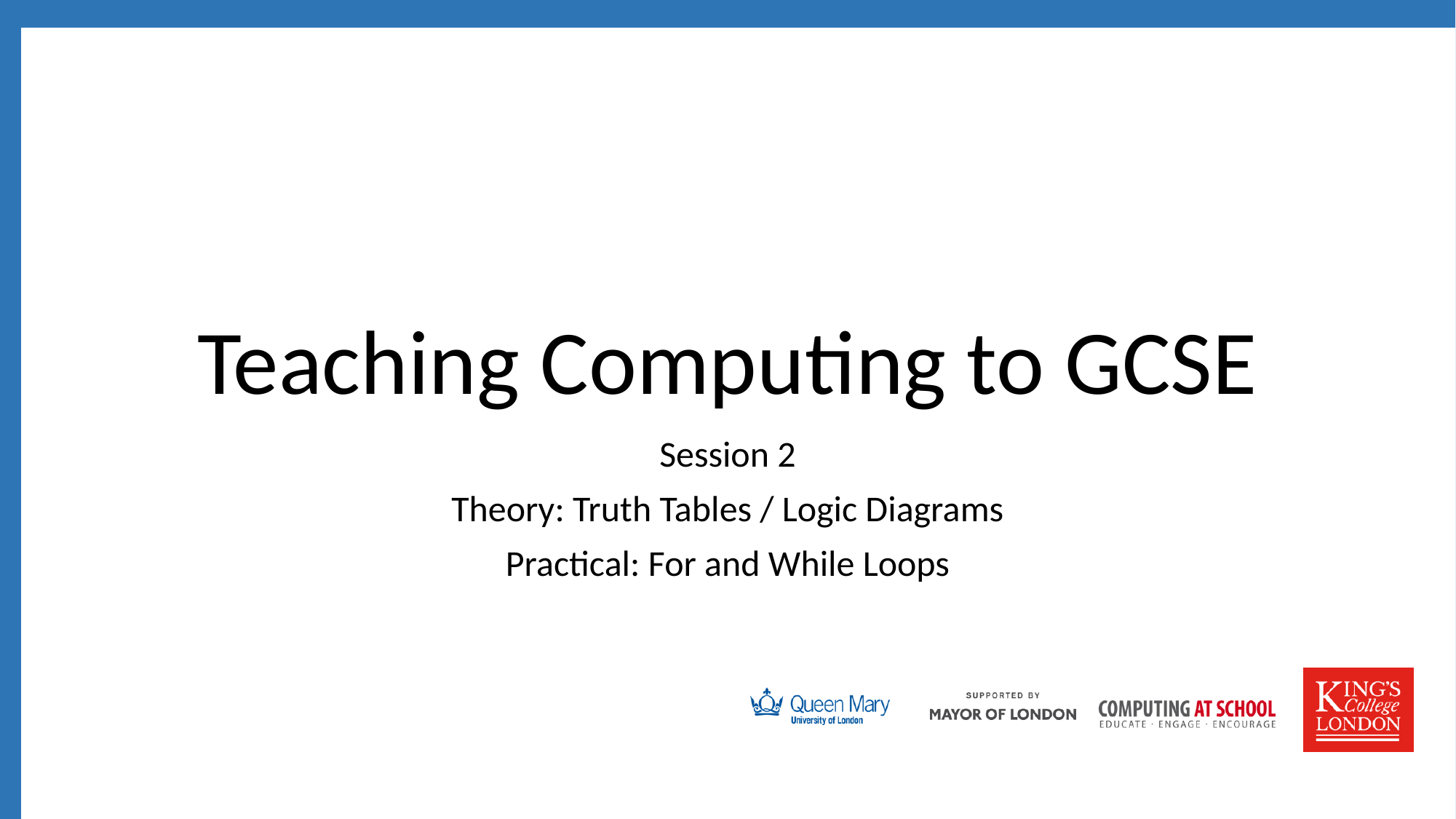

# Teaching Computing to GCSE
Session 2
Theory: Truth Tables / Logic Diagrams
Practical: For and While Loops